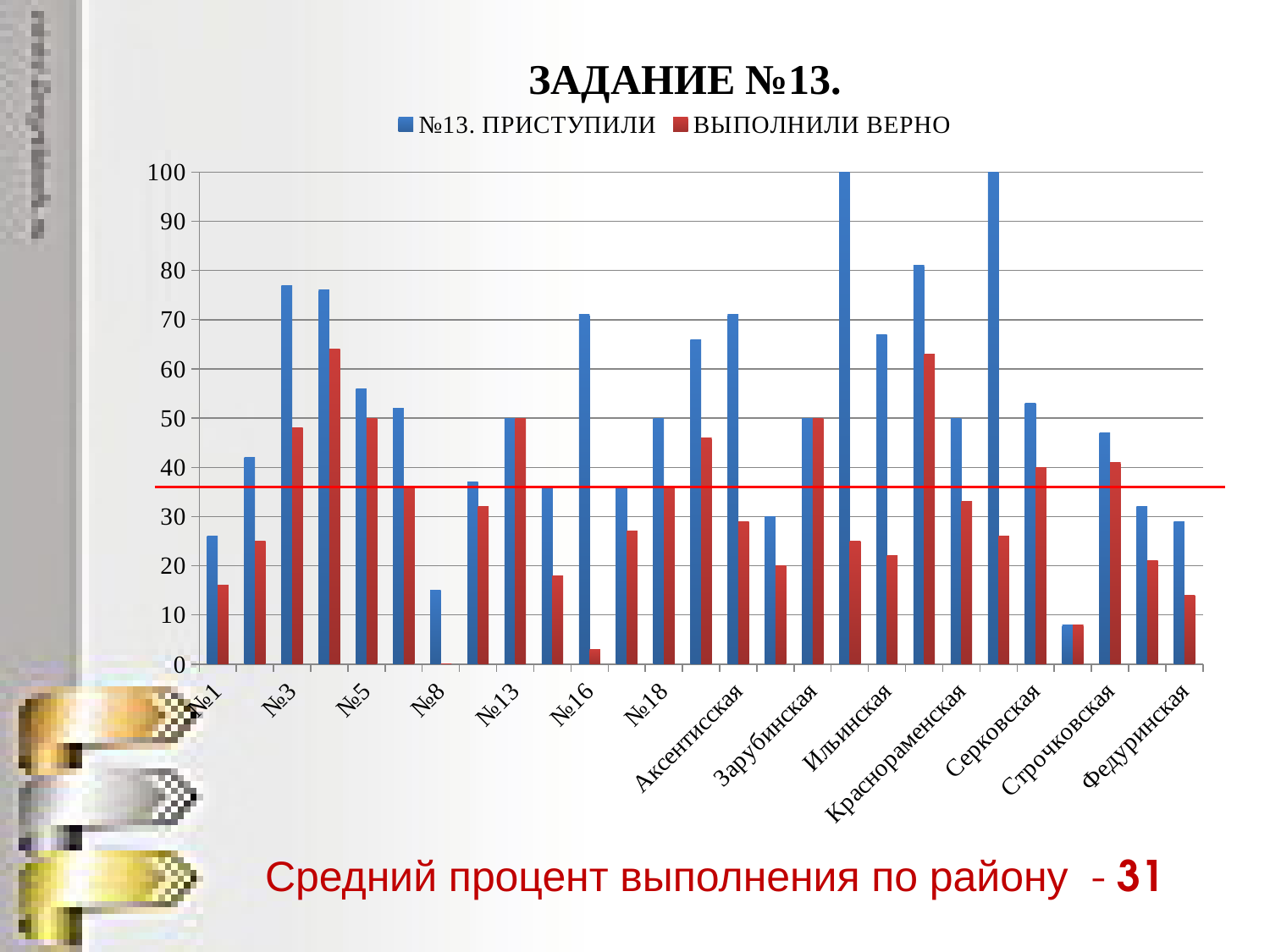

ЗАДАНИЕ №13.

### Chart

| Category | №13. ПРИСТУПИЛИ | ВЫПОЛНИЛИ ВЕРНО |
|---|---|---|
| №1 | 26.0 | 16.0 |
| №2 | 42.0 | 25.0 |
| №3 | 77.0 | 48.0 |
| №4 | 76.0 | 64.0 |
| №5 | 56.0 | 50.0 |
| №7 | 52.0 | 36.0 |
| №8 | 15.0 | 0.0 |
| №12 | 37.0 | 32.0 |
| №13 | 50.0 | 50.0 |
| №15 | 36.0 | 18.0 |
| №16 | 71.0 | 3.0 |
| №17 | 36.0 | 27.0 |
| №18 | 50.0 | 36.0 |
| №19 | 66.0 | 46.0 |
| Аксентисская | 71.0 | 29.0 |
| Бриляковская | 30.0 | 20.0 |
| Зарубинская | 50.0 | 50.0 |
| Зиняковская | 100.0 | 25.0 |
| Ильинская | 67.0 | 22.0 |
| Ковригинская | 81.0 | 63.0 |
| Краснораменская | 50.0 | 33.0 |
| Православная | 100.0 | 26.0 |
| Серковская | 53.0 | 40.0 |
| Смольковская | 8.0 | 8.0 |
| Строчковская | 47.0 | 41.0 |
| Тимерязевская | 32.0 | 21.0 |
| Федуринская | 29.0 | 14.0 |
Средний процент выполнения по району  - 31